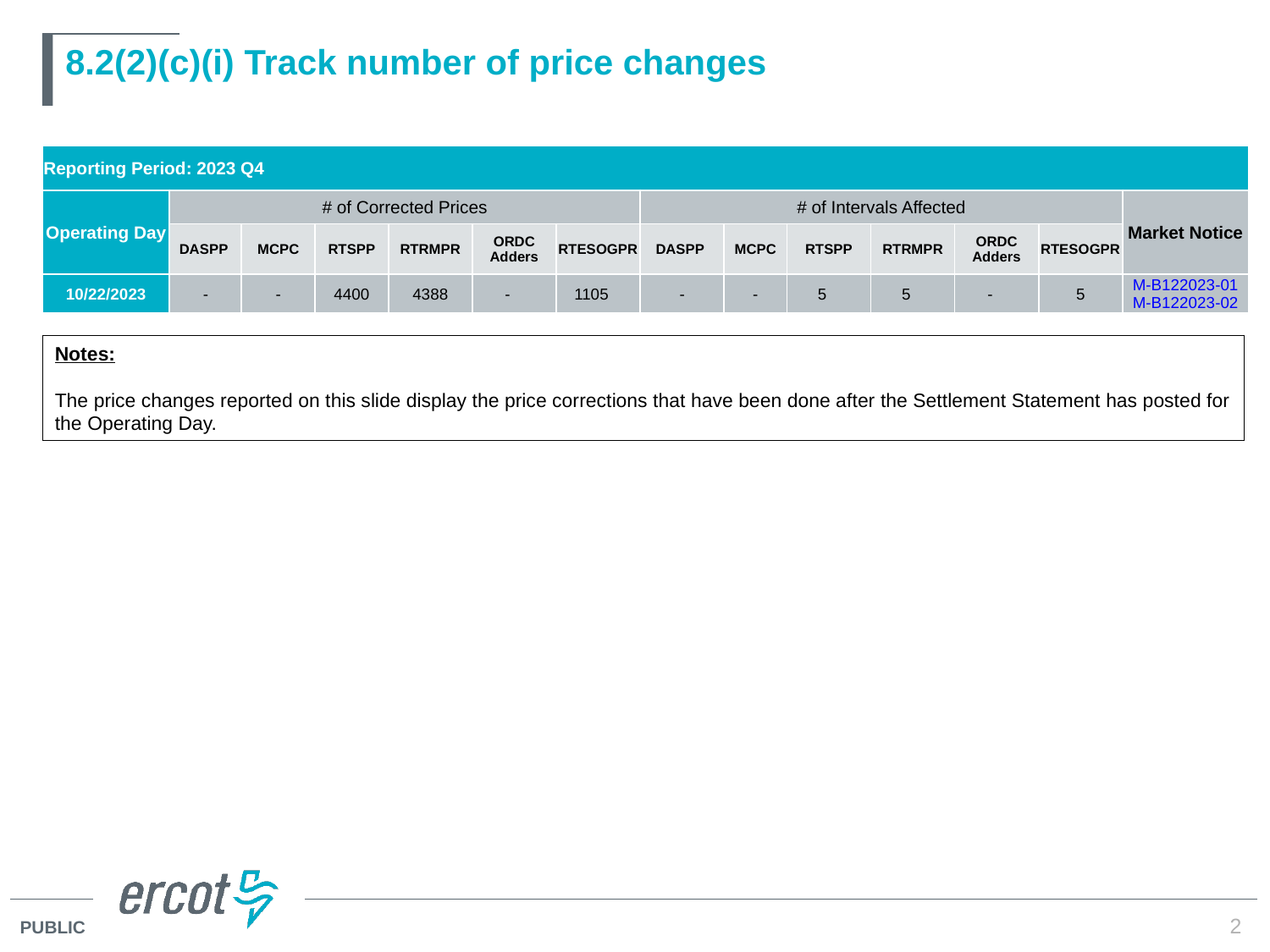

# 8.2(2)(c)(i) Track number of price changes
| Reporting Period: 2023 Q4 |  |  |  |  |  |  |  |  |  |  |  |  |  |
| --- | --- | --- | --- | --- | --- | --- | --- | --- | --- | --- | --- | --- | --- |
| Operating Day | # of Corrected Prices |  |  |  |  |  | # of Intervals Affected |  |  |  |  |  | Market Notice |
|  | DASPP | MCPC | RTSPP | RTRMPR | ORDC Adders | RTESOGPR | DASPP | MCPC | RTSPP | RTRMPR | ORDC Adders | RTESOGPR |  |
| 10/22/2023 | - | - | 4400 | 4388 | - | 1105 | - | - | 5 | 5 | - | 5 | M-B122023-01 M-B122023-02 |
Notes:

The price changes reported on this slide display the price corrections that have been done after the Settlement Statement has posted for the Operating Day.
2